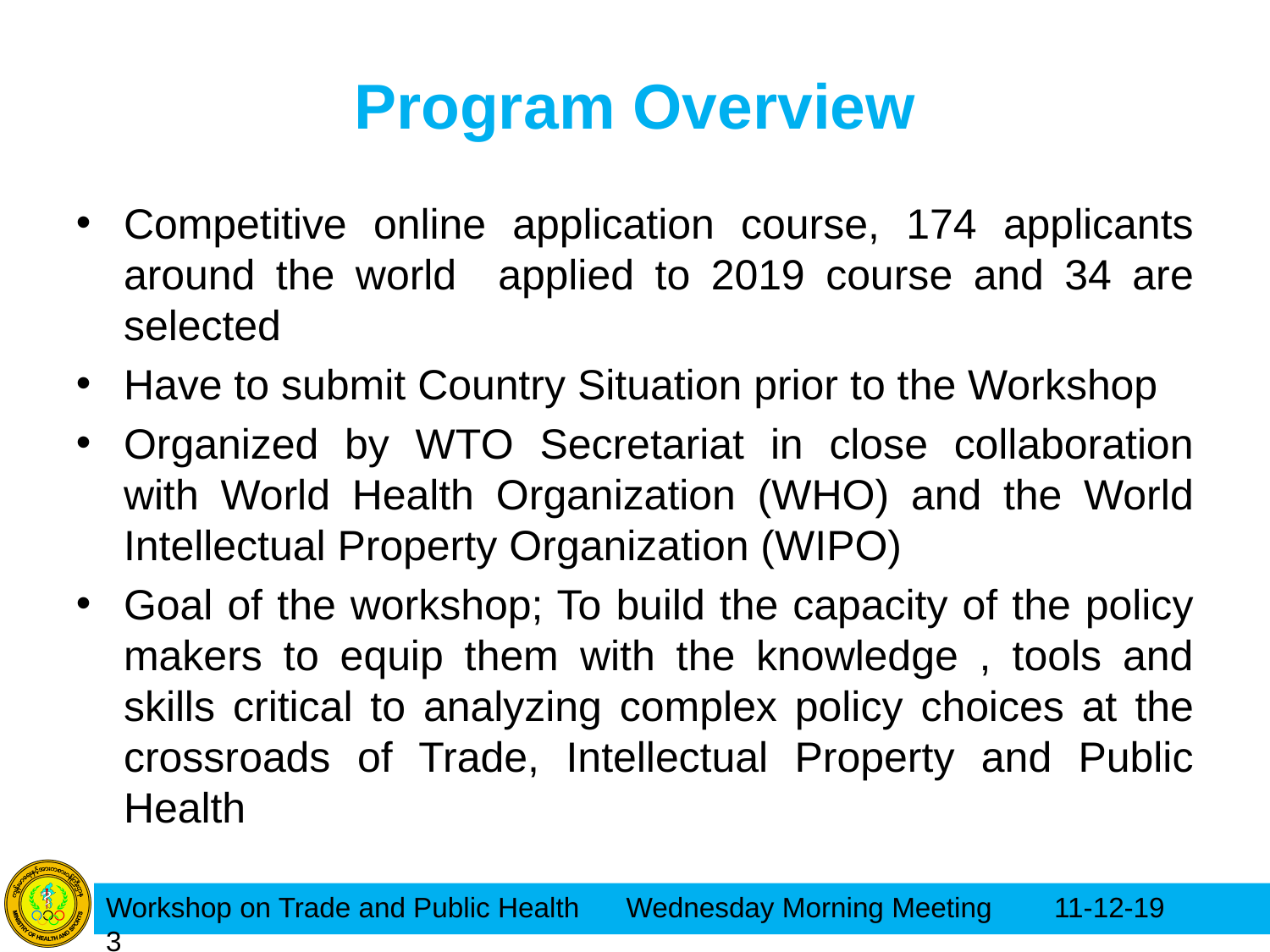

# Program Overview
Competitive online application course, 174 applicants around the world  applied to 2019 course and 34 are selected
Have to submit Country Situation prior to the Workshop
Organized by WTO Secretariat in close collaboration with World Health Organization (WHO) and the World Intellectual Property Organization (WIPO)
Goal of the workshop; To build the capacity of the policy makers to equip them with the knowledge , tools and skills critical to analyzing complex policy choices at the crossroads of Trade, Intellectual Property and Public Health